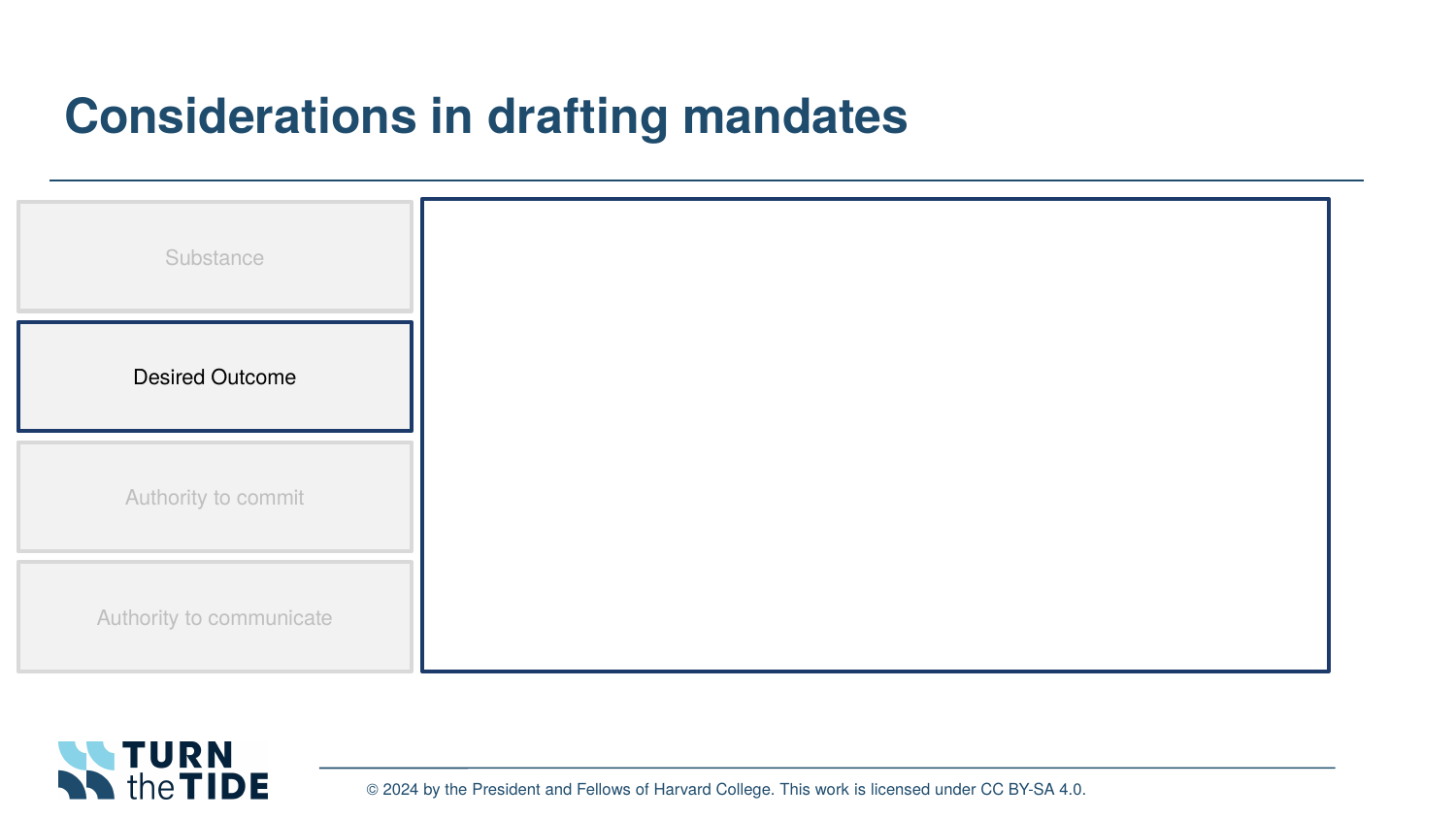

# Considerations in drafting mandates

Substance
Desired Outcome
Authority to commit
Authority to communicate